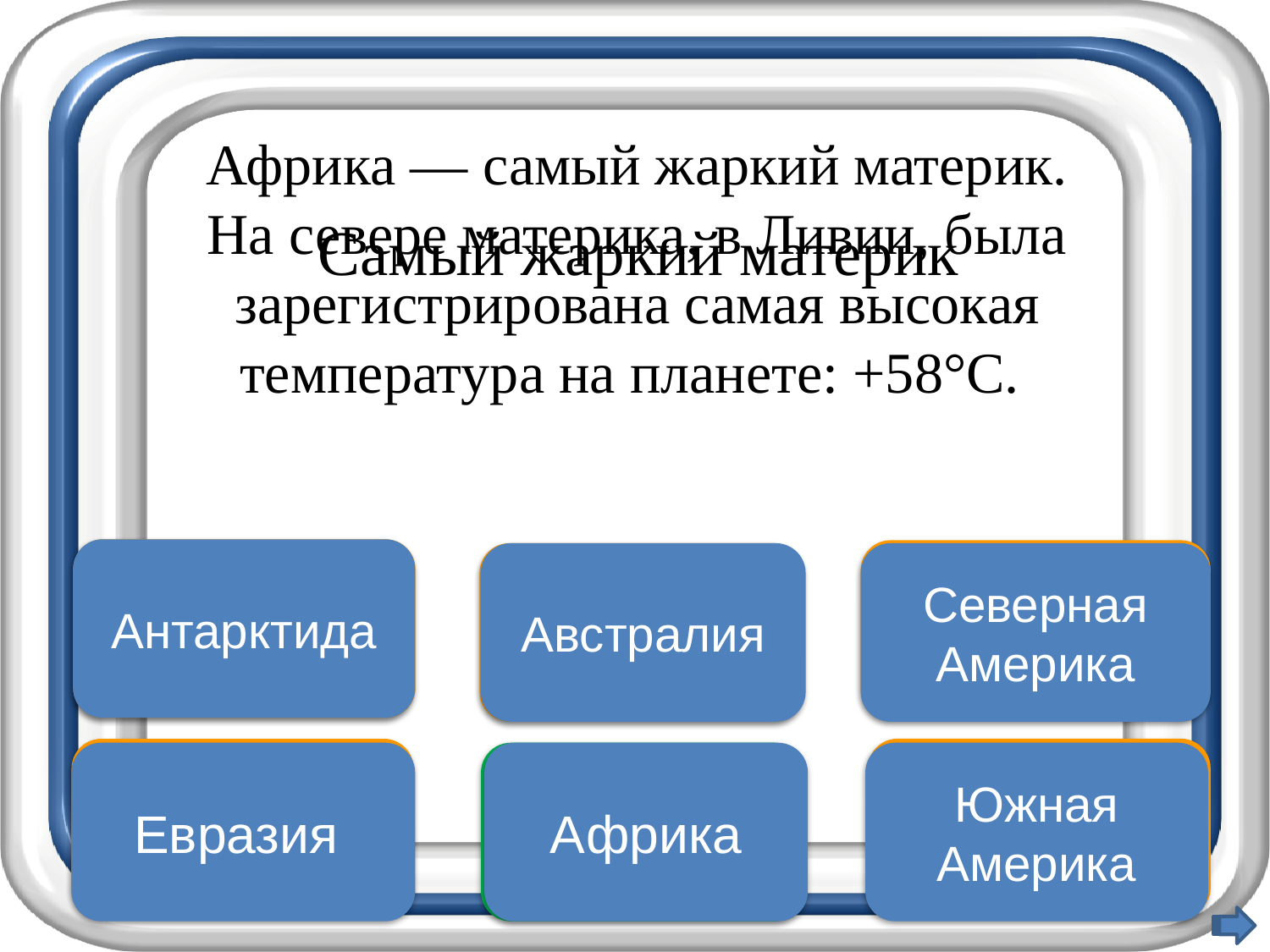

Африка — самый жаркий материк. На севере материка, в Ливии, была зарегистрирована самая высокая температура на планете: +58°С.
Самый жаркий материк
Антарктида

Подумай хорошо

Подумай хорошо
Подумай еще
Австралия

Северная Америка
Неверно
Увы, неверно
Евразия
Африка
Правильно
Южная Америка